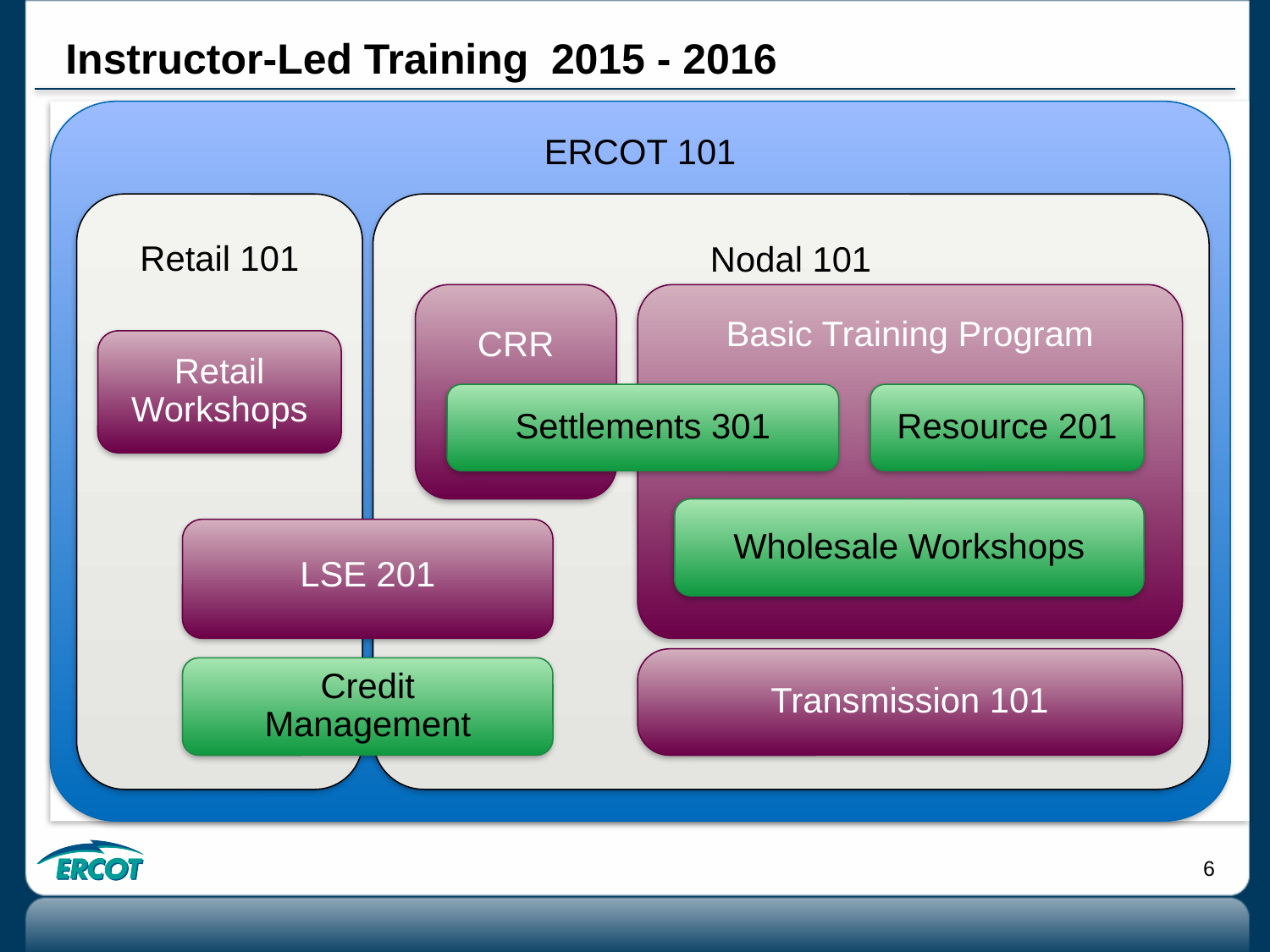

# Instructor-Led Training
2015 - 2016

ERCOT 101
Retail 101
Nodal 101
CRR
Basic Training Program
Retail
Workshops
Resource 201
Settlements 301
Wholesale Workshops
LSE 201
Transmission 101
Credit Management
Nodal 101
CRR
Basic Training Program
Resource 201
Settlements 301
Wholesale Workshops
LSE 201
Transmission 101